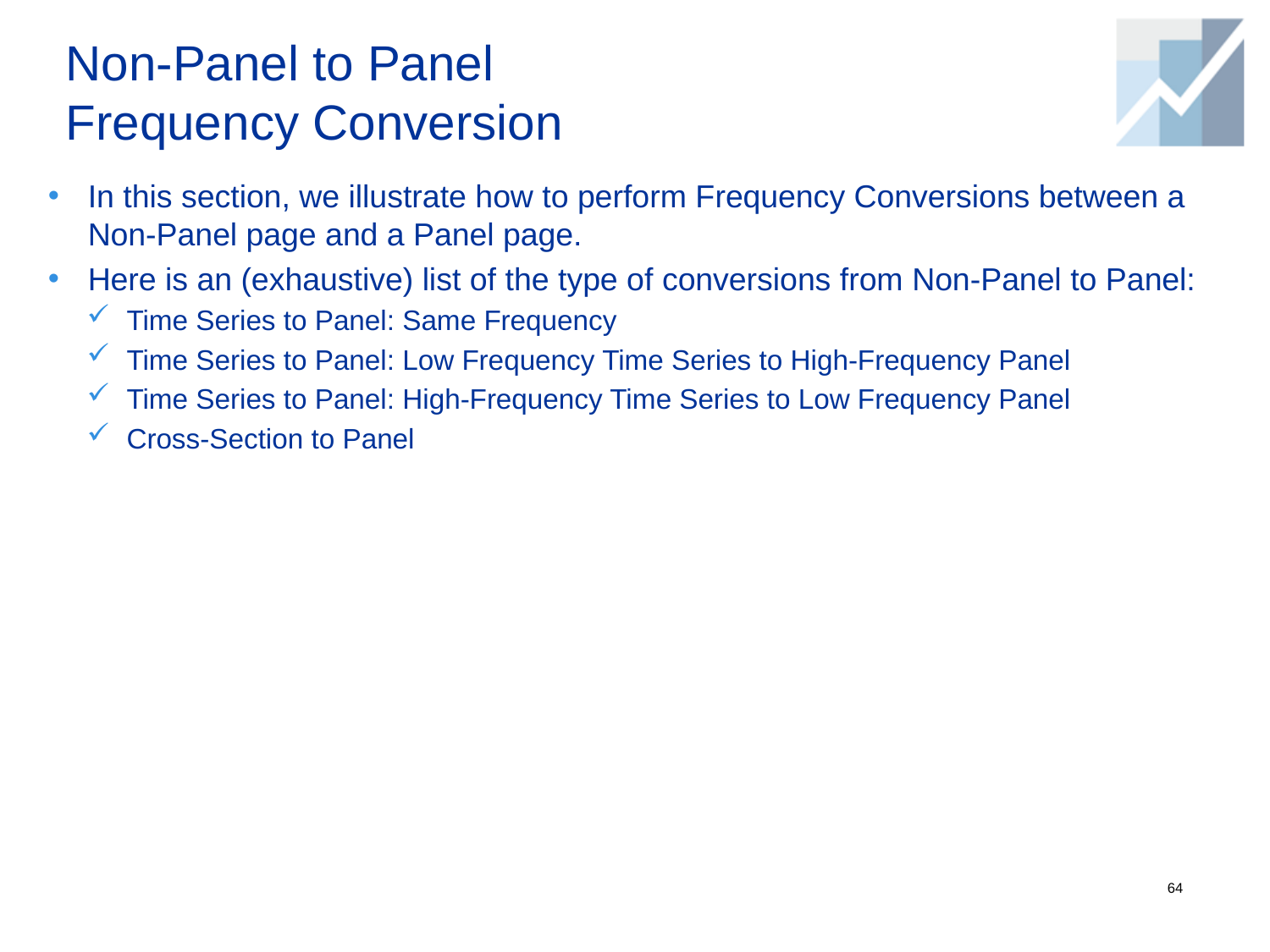

# Non-Panel to Panel Frequency Conversion
In this section, we illustrate how to perform Frequency Conversions between a Non-Panel page and a Panel page.
Here is an (exhaustive) list of the type of conversions from Non-Panel to Panel:
Time Series to Panel: Same Frequency
Time Series to Panel: Low Frequency Time Series to High-Frequency Panel
Time Series to Panel: High-Frequency Time Series to Low Frequency Panel
Cross-Section to Panel

64